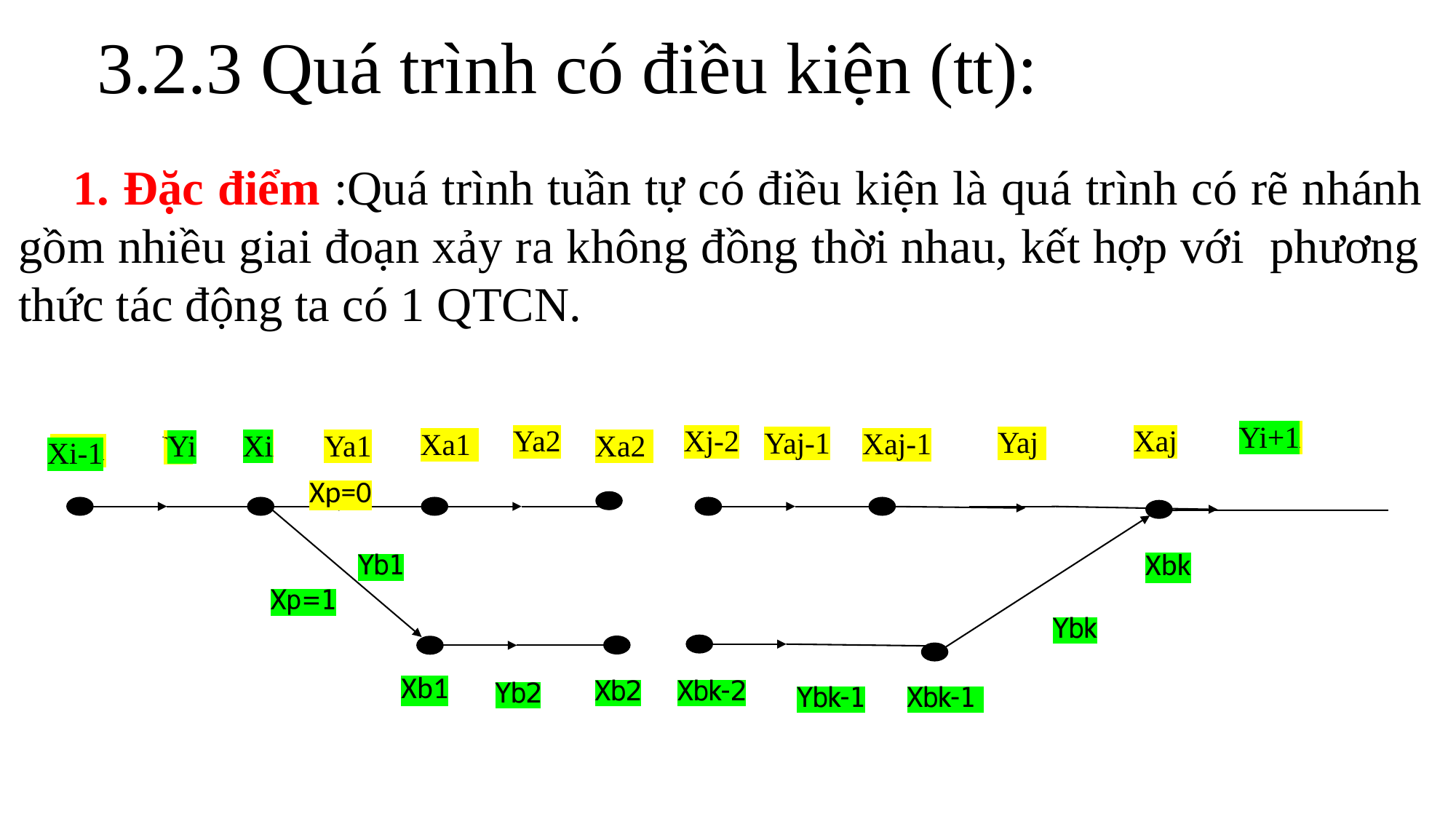

3.2.3 Quá trình có điều kiện (tt):
1. Đặc điểm :Quá trình tuần tự có điều kiện là quá trình có rẽ nhánh gồm nhiều giai đoạn xảy ra không đồng thời nhau, kết hợp với  phương thức tác động ta có 1 QTCN.
Yi+1
Yi+1
Yi+1
Ya2
Xj-2
Xaj
Yaj
Yaj-1
Xaj-1
Xa1
Xi-1
Yi
Xi
Xi
Xi
Ya1
Xa2
Yi
Yi
Xi-1
Xi-1
Xp=0

Xbk
Yb1
Xp=1
Ybk
Xb1
Xbk-2
Xb2
Yb2
Ybk-1
Xbk-1